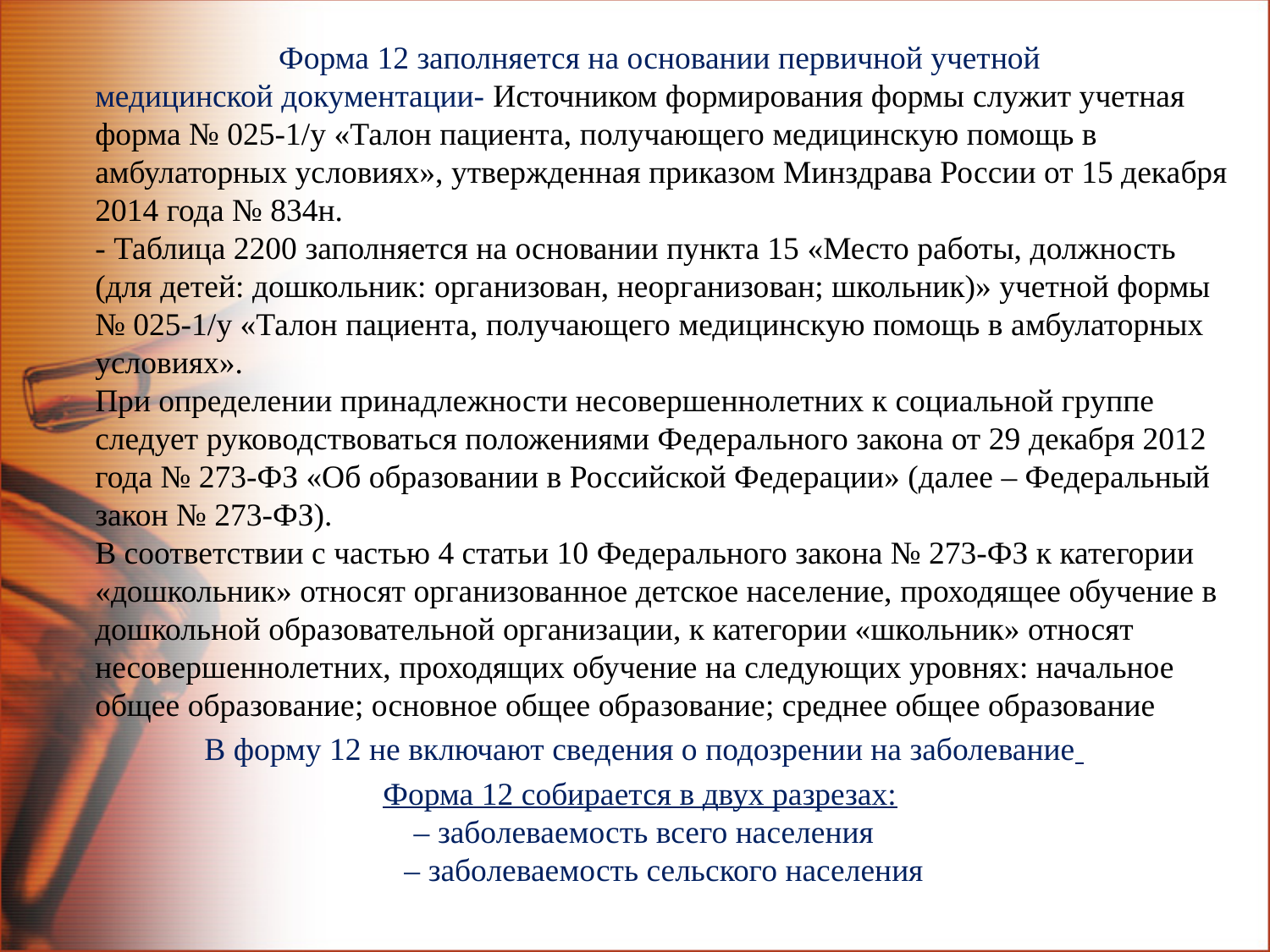

Форма 12 заполняется на основании первичной учетной
медицинской документации- Источником формирования формы служит учетная форма № 025-1/у «Талон пациента, получающего медицинскую помощь в амбулаторных условиях», утвержденная приказом Минздрава России от 15 декабря 2014 года № 834н.
- Таблица 2200 заполняется на основании пункта 15 «Место работы, должность (для детей: дошкольник: организован, неорганизован; школьник)» учетной формы № 025-1/у «Талон пациента, получающего медицинскую помощь в амбулаторных условиях».
При определении принадлежности несовершеннолетних к социальной группе следует руководствоваться положениями Федерального закона от 29 декабря 2012 года № 273-ФЗ «Об образовании в Российской Федерации» (далее – Федеральный закон № 273-ФЗ).
В соответствии с частью 4 статьи 10 Федерального закона № 273-ФЗ к категории «дошкольник» относят организованное детское население, проходящее обучение в дошкольной образовательной организации, к категории «школьник» относят несовершеннолетних, проходящих обучение на следующих уровнях: начальное общее образование; основное общее образование; среднее общее образование
 В форму 12 не включают сведения о подозрении на заболевание
Форма 12 собирается в двух разрезах:
 – заболеваемость всего населения
      – заболеваемость сельского населения